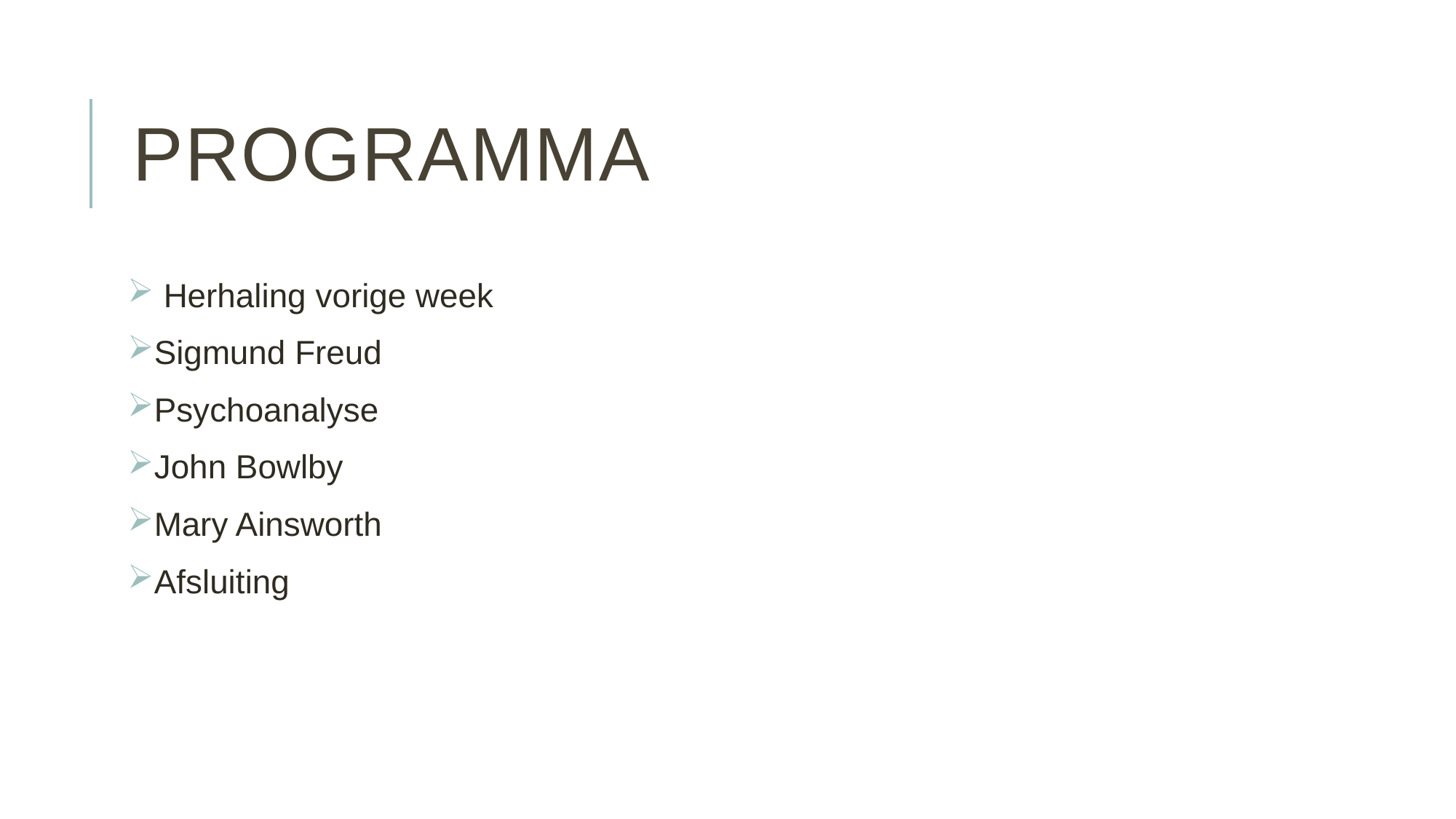

# Programma
 Herhaling vorige week
Sigmund Freud
Psychoanalyse
John Bowlby
Mary Ainsworth
Afsluiting